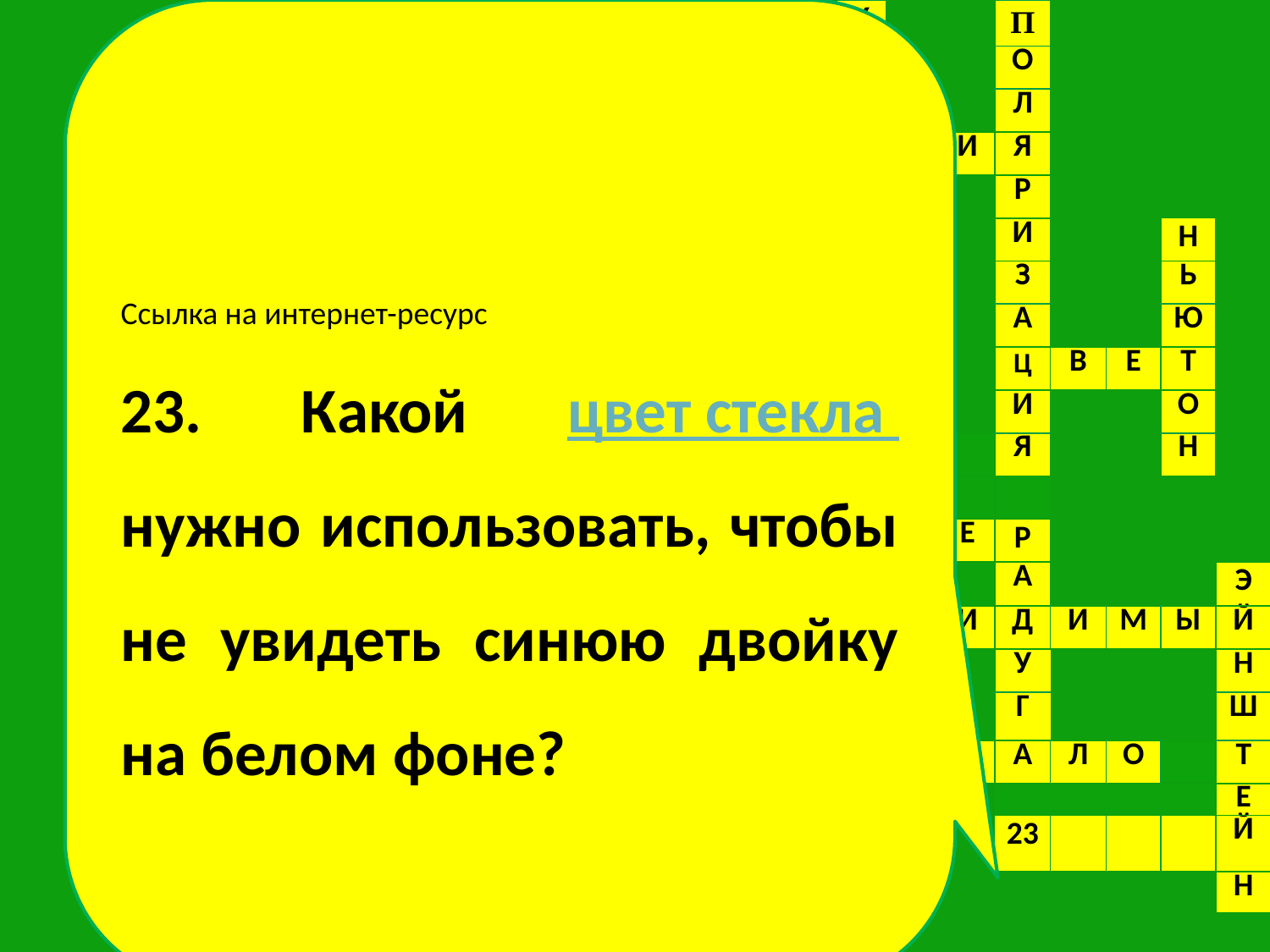

Ссылка на интернет-ресурс
23. Какой цвет стекла нужно использовать, чтобы не увидеть синюю двойку на белом фоне?
|  |  |  |  |  |  |  |  |  |  |  |  |  |  |  | К |  |  | П |  |  |  |  |
| --- | --- | --- | --- | --- | --- | --- | --- | --- | --- | --- | --- | --- | --- | --- | --- | --- | --- | --- | --- | --- | --- | --- |
|  |  |  |  |  |  |  |  | Ф |  | С |  | С |  |  | В |  |  | О |  |  |  |  |
|  |  |  |  |  |  | Ф |  | О |  | А |  | П |  |  | А |  |  | Л |  |  |  |  |
|  |  |  |  |  |  | И | Н | Т | Е | Р | Ф | Е | Р | Е | Н | Ц | И | Я |  |  |  |  |
|  |  |  |  |  |  | З |  | О |  | О |  | К |  |  | Т |  |  | Р |  |  |  |  |
|  |  |  |  |  |  | О |  | Н |  | С |  | Т |  |  |  |  |  | И |  |  | Н |  |
|  |  |  |  |  |  |  |  |  |  |  |  | Р |  |  |  |  |  | З |  |  | Ь |  |
|  |  |  |  |  |  | 9Ф | И | О | Л | Е | Т | О | В | Ы | Й |  |  | А |  |  | Ю |  |
|  |  |  |  |  |  | А |  |  |  |  |  | Г |  |  |  |  |  | Ц | В | Е | Т |  |
|  |  |  |  |  |  | З |  |  | Л |  |  | Р |  |  | М |  |  | И |  |  | О |  |
|  |  |  |  |  |  | А |  | Д | И | Ф | Р | А | К | Ц | И | Я |  | Я |  |  | Н |  |
|  |  |  |  |  |  |  |  |  | Н |  |  | Ф |  |  | Р |  |  |  |  |  |  |  |
|  |  |  |  | Д | У | А | Л | И | З | М |  |  |  | Л | А | З | Е | Р |  |  |  |  |
|  |  |  |  | И |  |  |  |  | А |  |  |  |  |  | Ж |  |  | А |  |  |  | Э |
|  |  |  |  | С | В | Е | Т |  |  |  |  |  |  |  |  | В | И | Д | И | М | Ы | Й |
|  |  |  |  | П |  |  |  |  |  |  |  |  |  |  |  |  |  | У |  |  |  | Н |
|  |  |  | В | Е | Р | М | Е | Р |  |  |  |  |  |  | Г |  |  | Г |  |  |  | Ш |
|  |  |  |  | Р |  |  |  |  |  |  |  |  |  | З | Е | Р | К | А | Л | О |  | Т |
|  |  |  |  | С |  |  |  |  |  |  |  |  |  |  | Р |  |  |  |  |  |  | Е |
|  |  |  |  | И |  |  |  |  |  |  |  |  |  |  | Ц |  |  | 23 |  |  |  | Й |
|  |  |  |  | Я |  |  |  |  |  |  |  |  |  |  |  |  |  |  |  |  |  | Н |
|  |  |  |  |  |  |  |  |  |  |  |  |  |  |  |  |  |  |  |  |  |  |  |